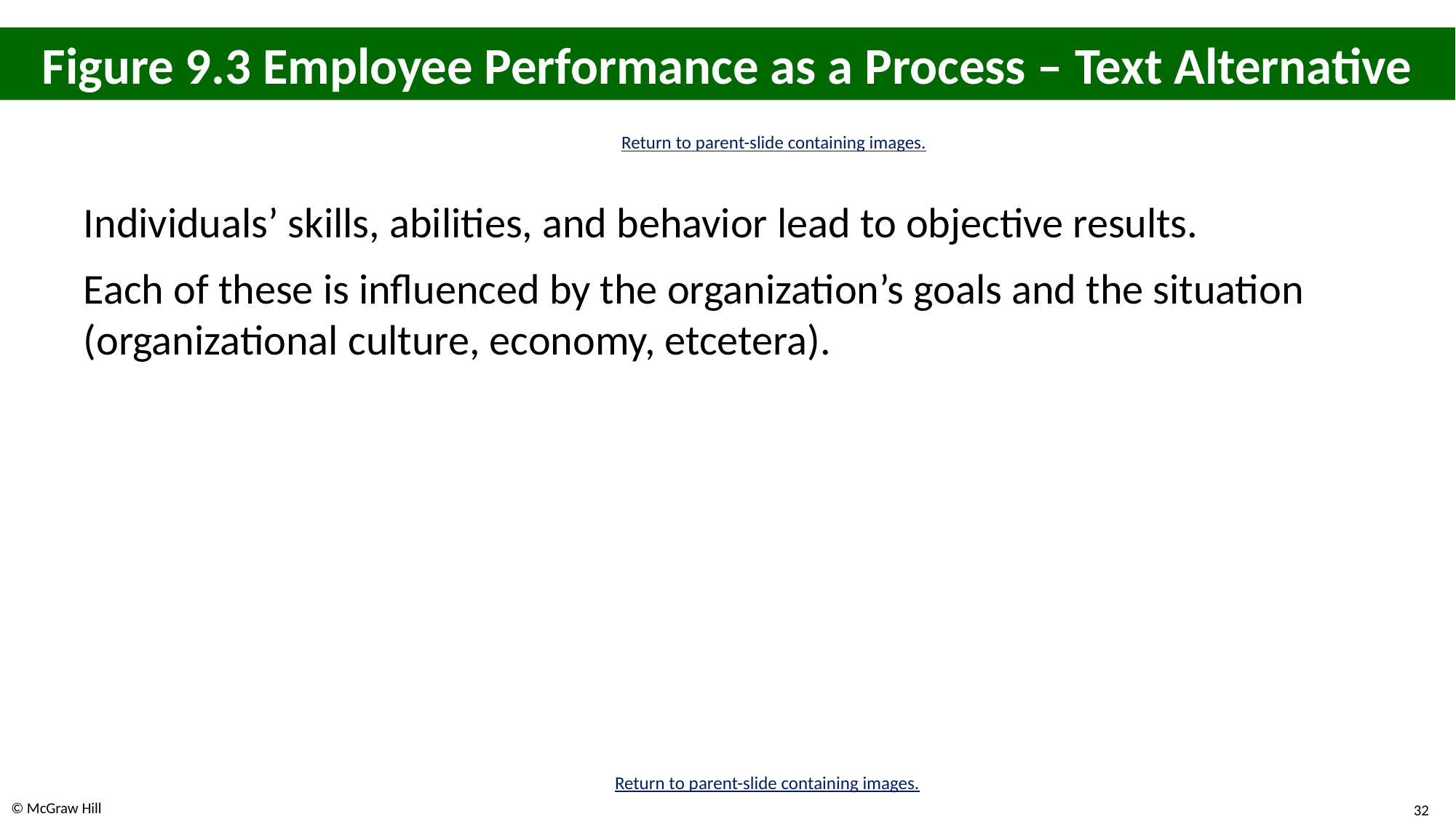

# Figure 9.3 Employee Performance as a Process – Text Alternative
Return to parent-slide containing images.
Individuals’ skills, abilities, and behavior lead to objective results.
Each of these is influenced by the organization’s goals and the situation (organizational culture, economy, etcetera).
Return to parent-slide containing images.